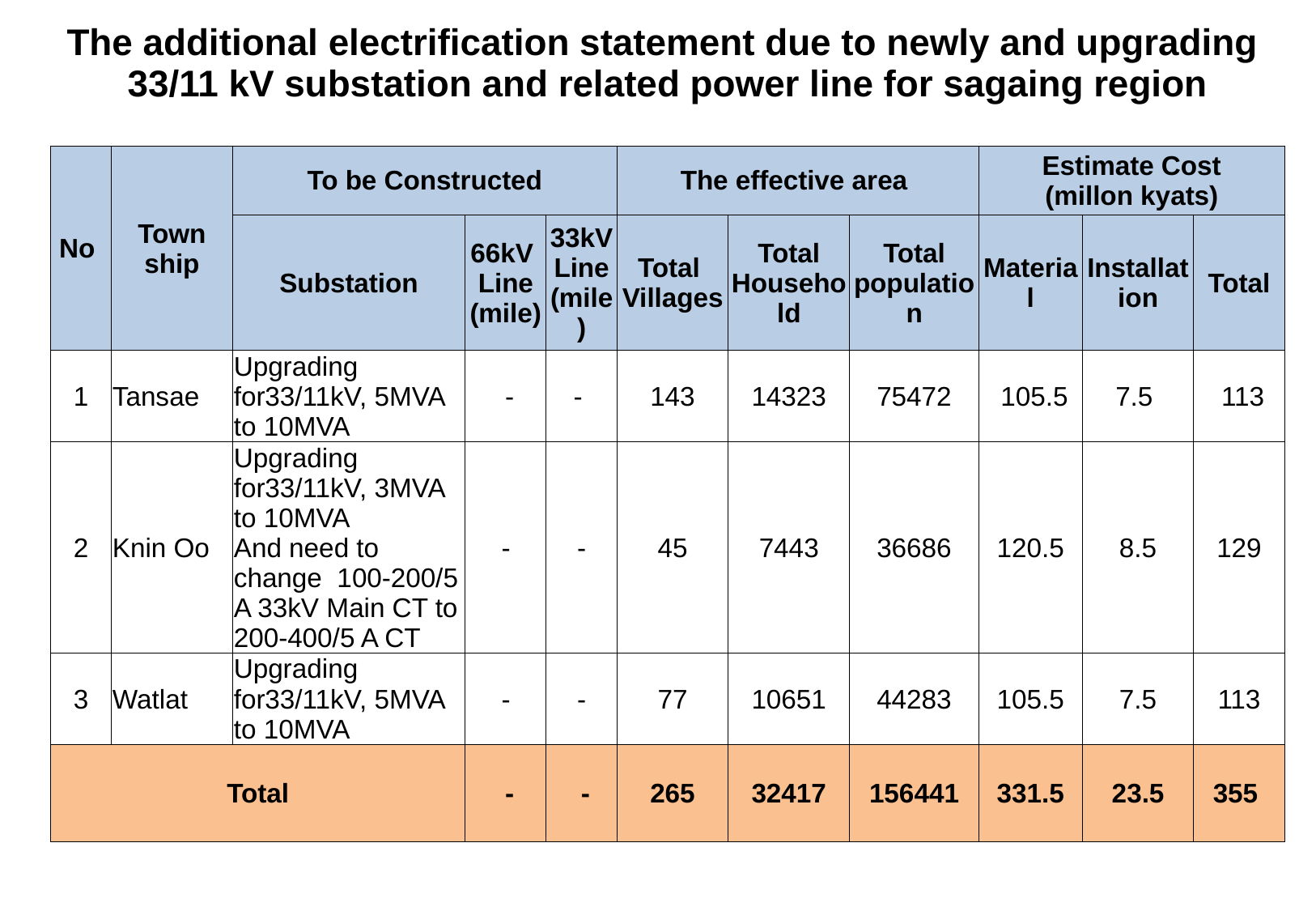

| The additional electrification statement due to newly and upgrading 33/11 kV substation and related power line for sagaing region |  |  |  |  |  |  |  |  |  |  |
| --- | --- | --- | --- | --- | --- | --- | --- | --- | --- | --- |
| No | Town ship | To be Constructed |  |  | The effective area |  |  | Estimate Cost (millon kyats) |  |  |
|  |  | Substation | 66kV Line (mile) | 33kV Line (mile) | Total Villages | Total Household | Total population | Material | Installation | Total |
| 1 | Tansae | Upgrading for33/11kV, 5MVA to 10MVA | - | - | 143 | 14323 | 75472 | 105.5 | 7.5 | 113 |
| 2 | Knin Oo | Upgrading for33/11kV, 3MVA to 10MVA And need to change 100-200/5 A 33kV Main CT to 200-400/5 A CT | - | - | 45 | 7443 | 36686 | 120.5 | 8.5 | 129 |
| 3 | Watlat | Upgrading for33/11kV, 5MVA to 10MVA | - | - | 77 | 10651 | 44283 | 105.5 | 7.5 | 113 |
| Total |  |  | - | - | 265 | 32417 | 156441 | 331.5 | 23.5 | 355 |